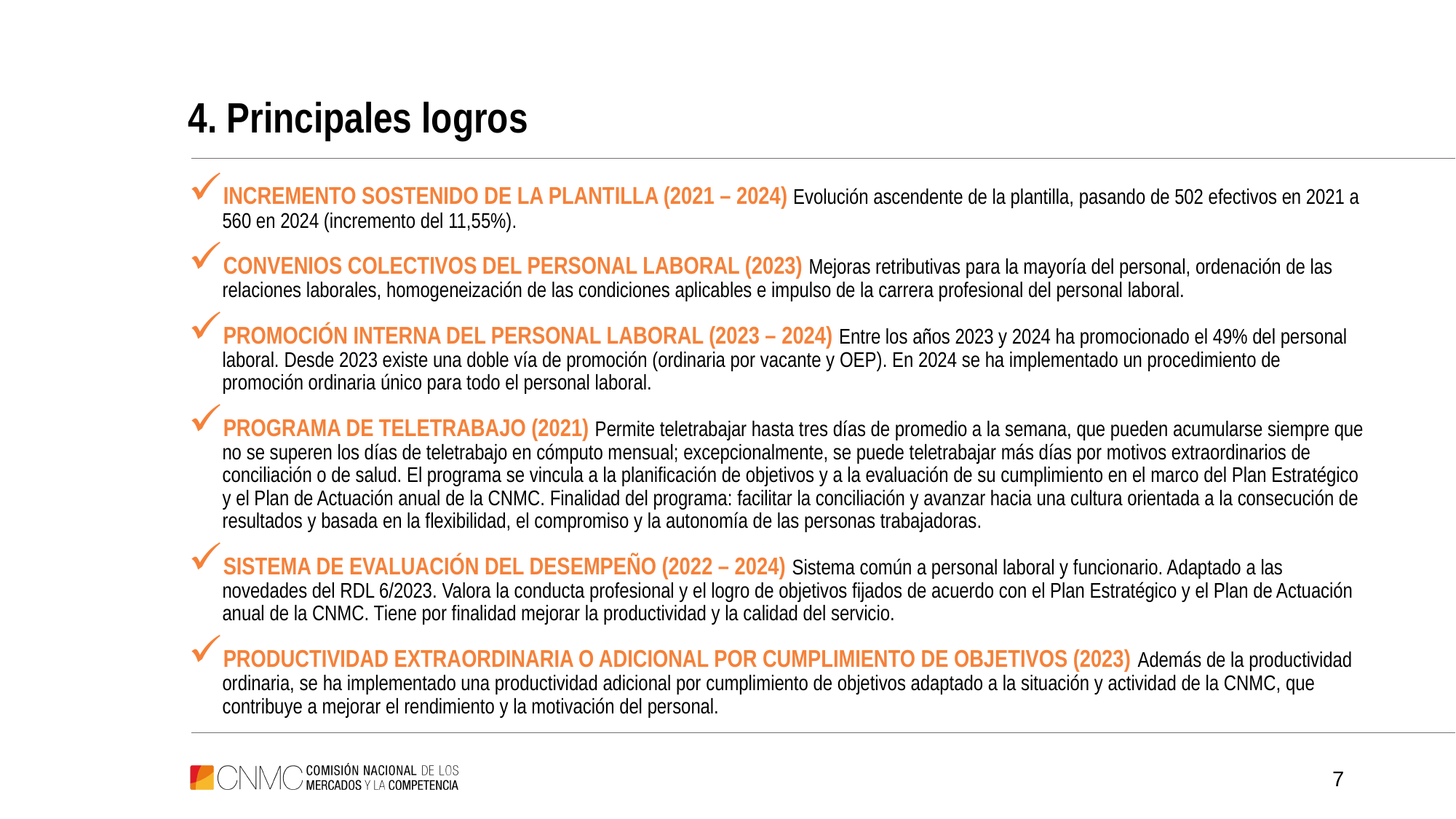

# 4. Principales logros
INCREMENTO SOSTENIDO DE LA PLANTILLA (2021 – 2024) Evolución ascendente de la plantilla, pasando de 502 efectivos en 2021 a 560 en 2024 (incremento del 11,55%).
CONVENIOS COLECTIVOS DEL PERSONAL LABORAL (2023) Mejoras retributivas para la mayoría del personal, ordenación de las relaciones laborales, homogeneización de las condiciones aplicables e impulso de la carrera profesional del personal laboral.
PROMOCIÓN INTERNA DEL PERSONAL LABORAL (2023 – 2024) Entre los años 2023 y 2024 ha promocionado el 49% del personal laboral. Desde 2023 existe una doble vía de promoción (ordinaria por vacante y OEP). En 2024 se ha implementado un procedimiento de promoción ordinaria único para todo el personal laboral.
PROGRAMA DE TELETRABAJO (2021) Permite teletrabajar hasta tres días de promedio a la semana, que pueden acumularse siempre que no se superen los días de teletrabajo en cómputo mensual; excepcionalmente, se puede teletrabajar más días por motivos extraordinarios de conciliación o de salud. El programa se vincula a la planificación de objetivos y a la evaluación de su cumplimiento en el marco del Plan Estratégico y el Plan de Actuación anual de la CNMC. Finalidad del programa: facilitar la conciliación y avanzar hacia una cultura orientada a la consecución de resultados y basada en la flexibilidad, el compromiso y la autonomía de las personas trabajadoras.
SISTEMA DE EVALUACIÓN DEL DESEMPEÑO (2022 – 2024) Sistema común a personal laboral y funcionario. Adaptado a las novedades del RDL 6/2023. Valora la conducta profesional y el logro de objetivos fijados de acuerdo con el Plan Estratégico y el Plan de Actuación anual de la CNMC. Tiene por finalidad mejorar la productividad y la calidad del servicio.
PRODUCTIVIDAD EXTRAORDINARIA O ADICIONAL POR CUMPLIMIENTO DE OBJETIVOS (2023) Además de la productividad ordinaria, se ha implementado una productividad adicional por cumplimiento de objetivos adaptado a la situación y actividad de la CNMC, que contribuye a mejorar el rendimiento y la motivación del personal.

7